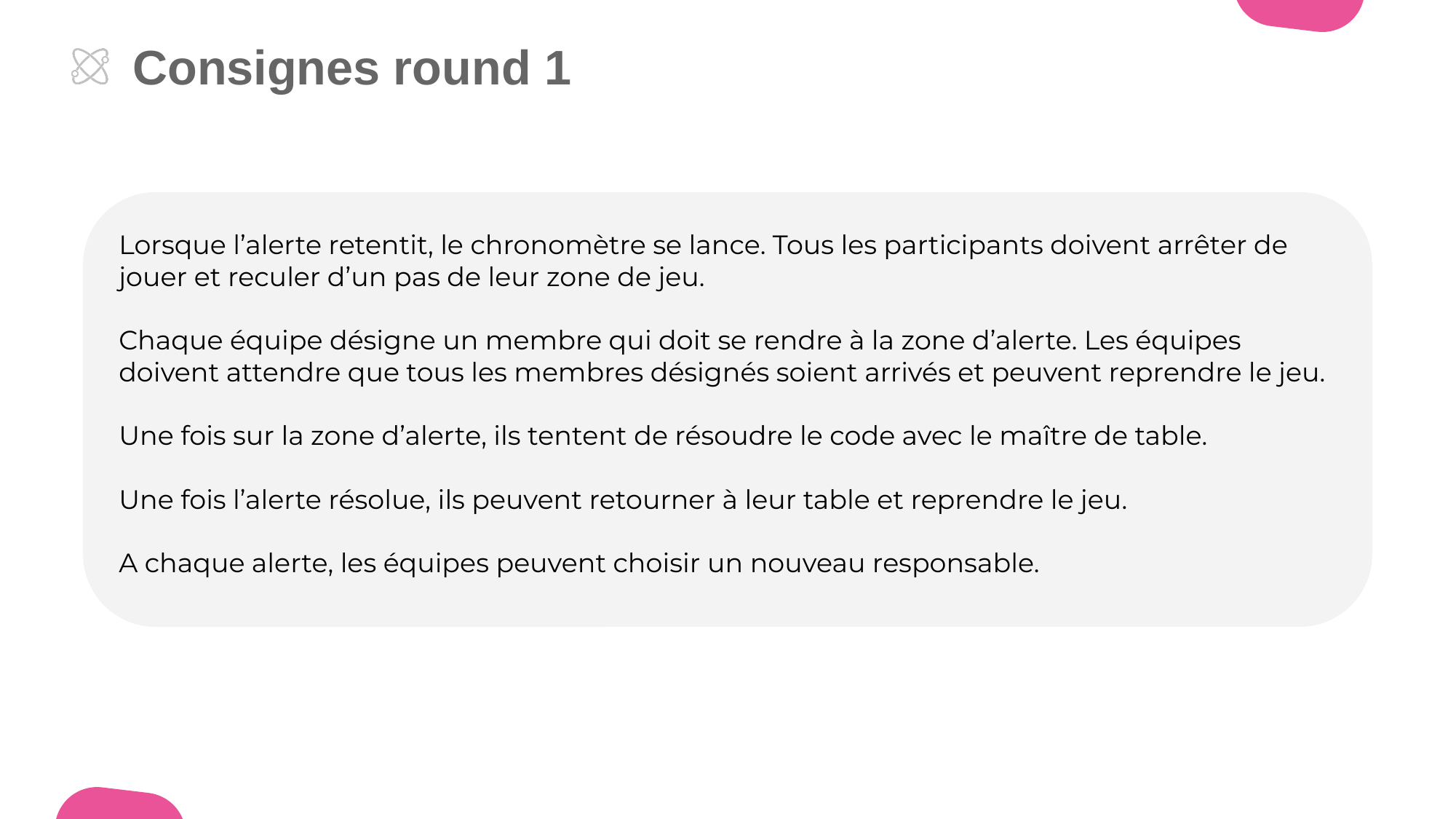

Consignes round 1
Lorsque l’alerte retentit, le chronomètre se lance. Tous les participants doivent arrêter de jouer et reculer d’un pas de leur zone de jeu.

Chaque équipe désigne un membre qui doit se rendre à la zone d’alerte. Les équipes doivent attendre que tous les membres désignés soient arrivés et peuvent reprendre le jeu.

Une fois sur la zone d’alerte, ils tentent de résoudre le code avec le maître de table.

Une fois l’alerte résolue, ils peuvent retourner à leur table et reprendre le jeu.

A chaque alerte, les équipes peuvent choisir un nouveau responsable.